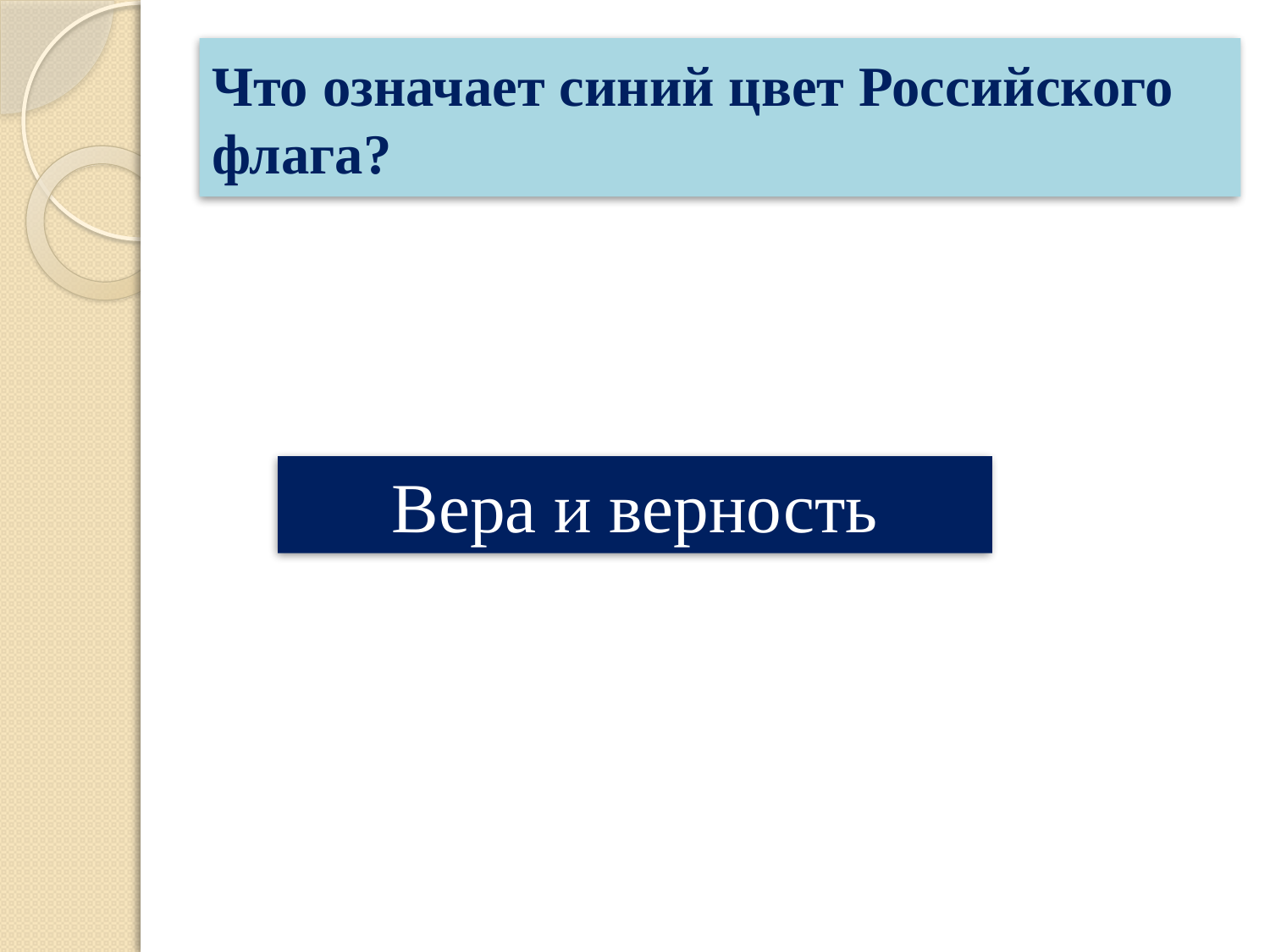

# Что означает синий цвет Российского флага?
Вера и верность